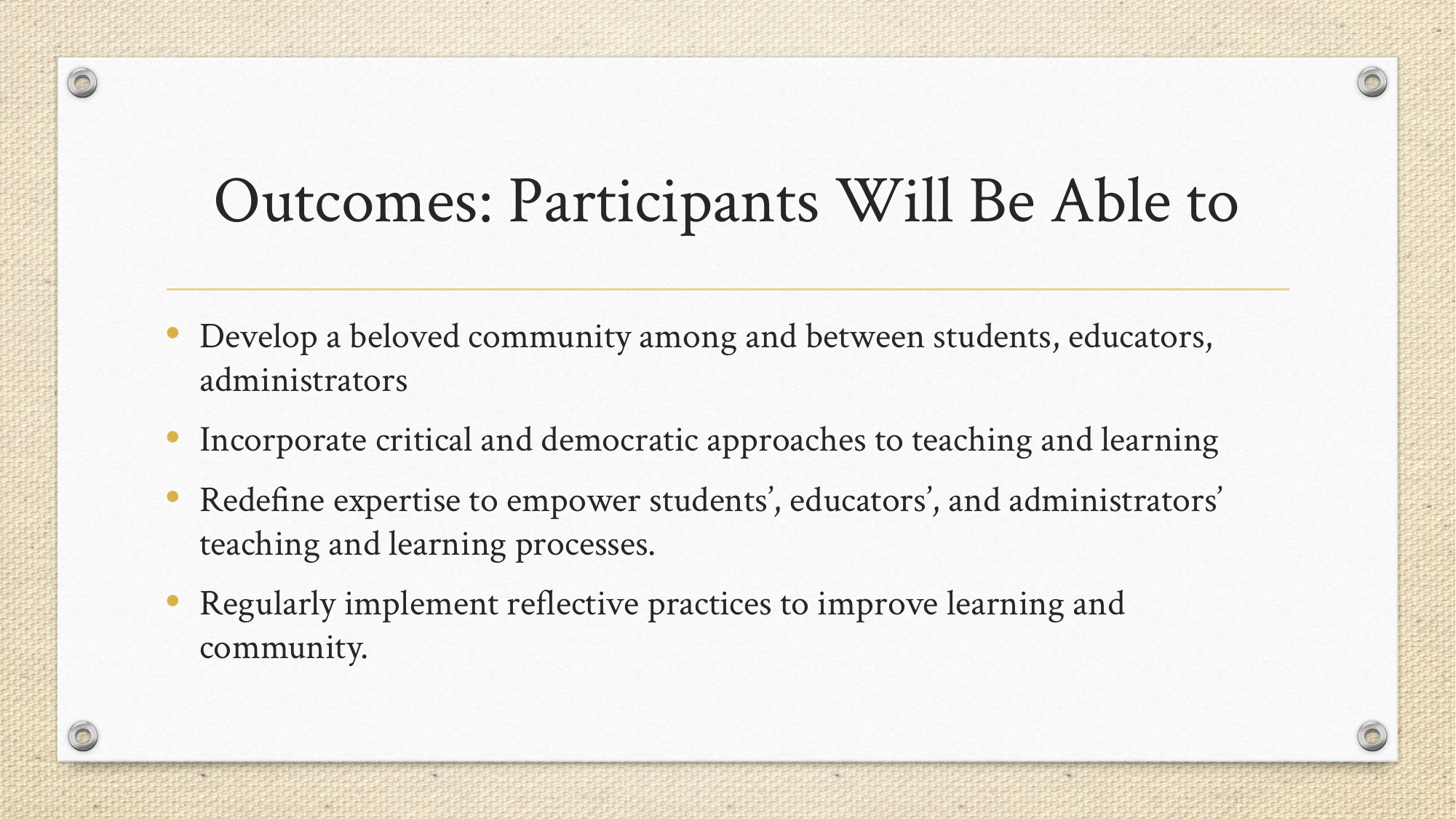

# Outcomes: Participants Will Be Able to
Develop a beloved community among and between students, educators, administrators
Incorporate critical and democratic approaches to teaching and learning
Redefine expertise to empower students’, educators’, and administrators’ teaching and learning processes.
Regularly implement reflective practices to improve learning and community.